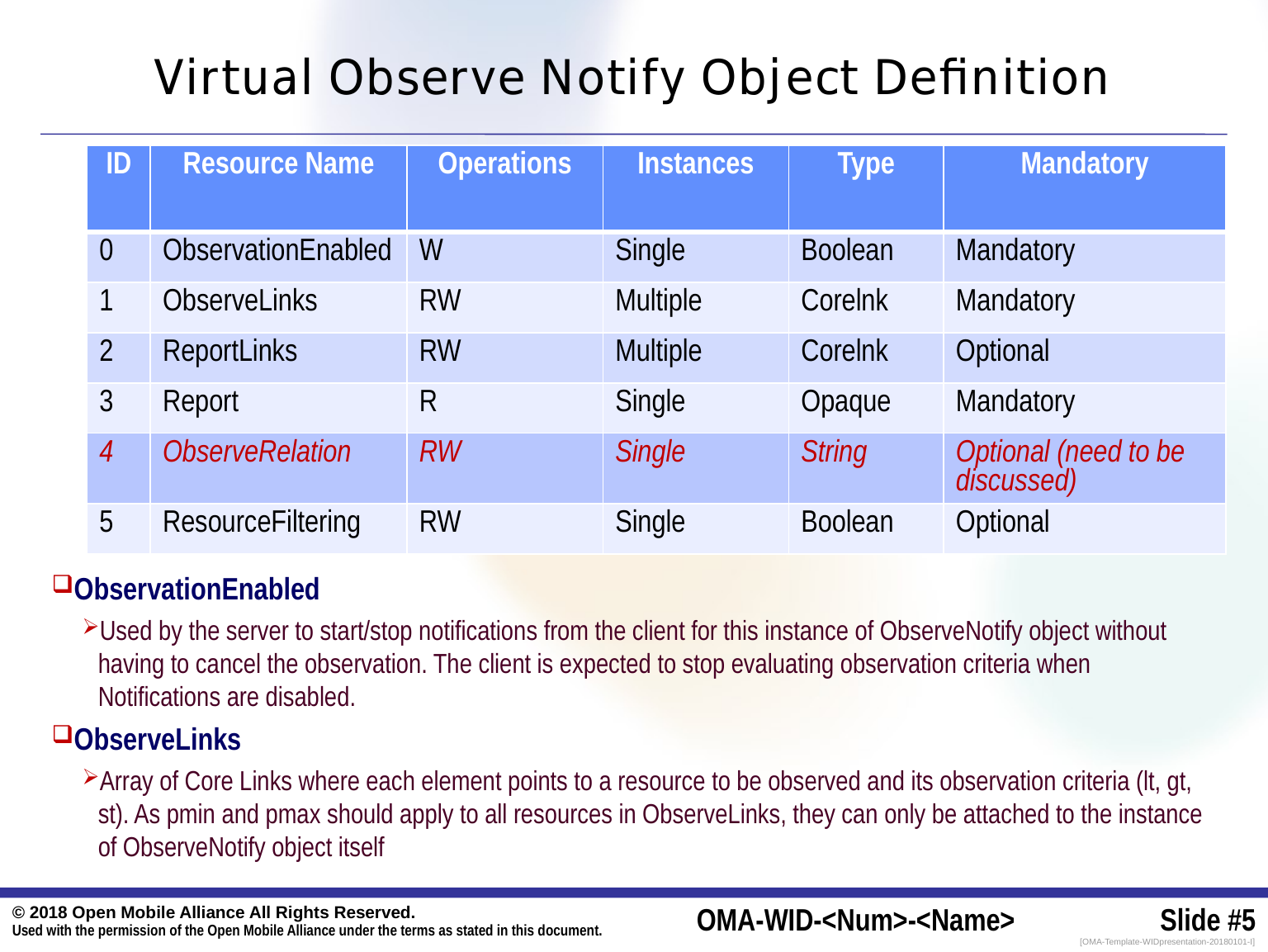

# Virtual Observe Notify Object Definition
| ID | Resource Name | Operations | Instances | Type | Mandatory |
| --- | --- | --- | --- | --- | --- |
| 0 | ObservationEnabled | W | Single | Boolean | Mandatory |
| 1 | ObserveLinks | RW | Multiple | Corelnk | Mandatory |
| 2 | ReportLinks | RW | Multiple | Corelnk | Optional |
| 3 | Report | R | Single | Opaque | Mandatory |
| 4 | ObserveRelation | RW | Single | String | Optional (need to be discussed) |
| 5 | ResourceFiltering | RW | Single | Boolean | Optional |

ObservationEnabled
Used by the server to start/stop notifications from the client for this instance of ObserveNotify object without having to cancel the observation. The client is expected to stop evaluating observation criteria when Notifications are disabled.
ObserveLinks
Array of Core Links where each element points to a resource to be observed and its observation criteria (lt, gt, st). As pmin and pmax should apply to all resources in ObserveLinks, they can only be attached to the instance of ObserveNotify object itself